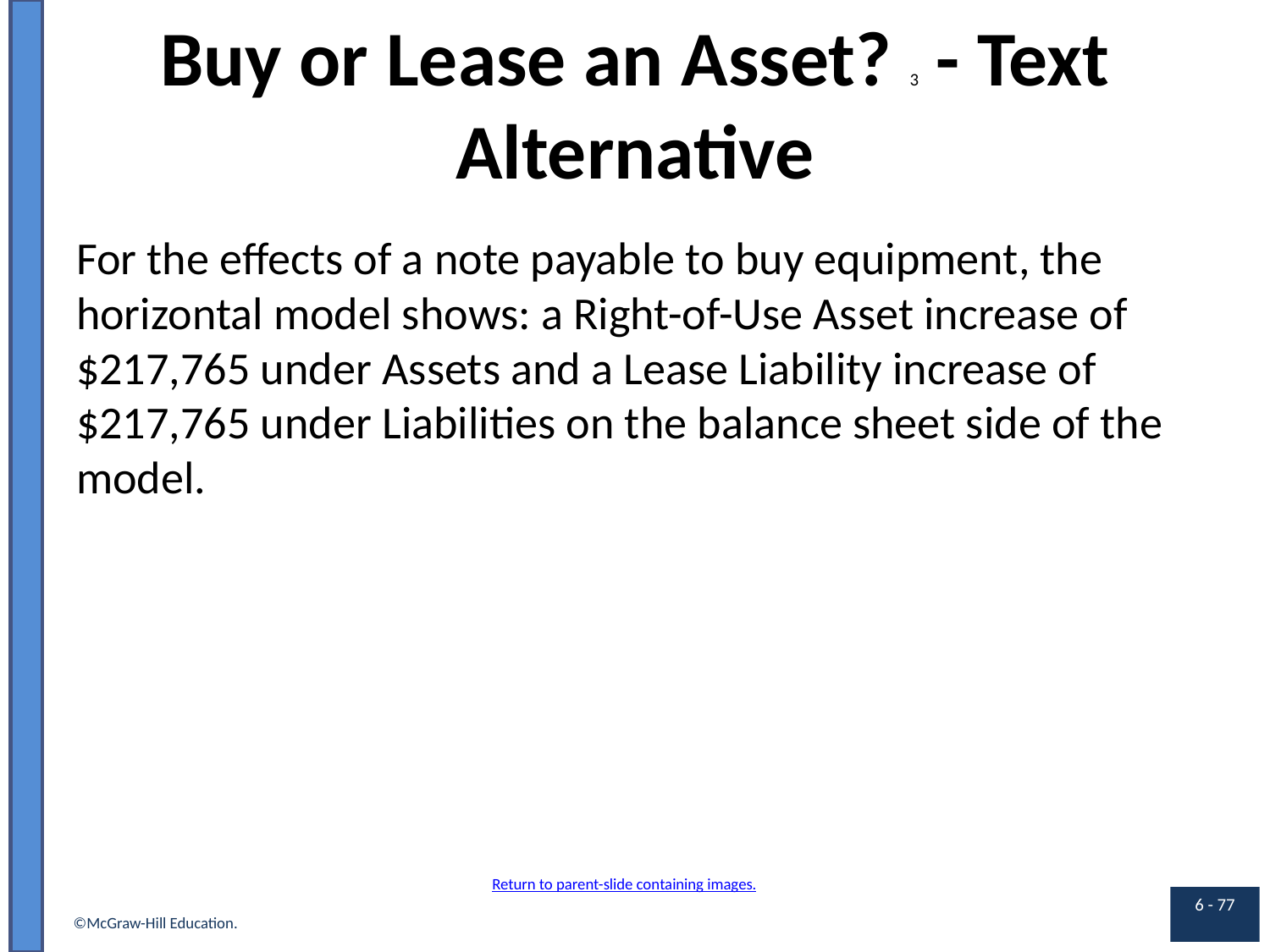

# Buy or Lease an Asset? 3 - Text Alternative
For the effects of a note payable to buy equipment, the horizontal model shows: a Right-of-Use Asset increase of $217,765 under Assets and a Lease Liability increase of $217,765 under Liabilities on the balance sheet side of the model.
Return to parent-slide containing images.